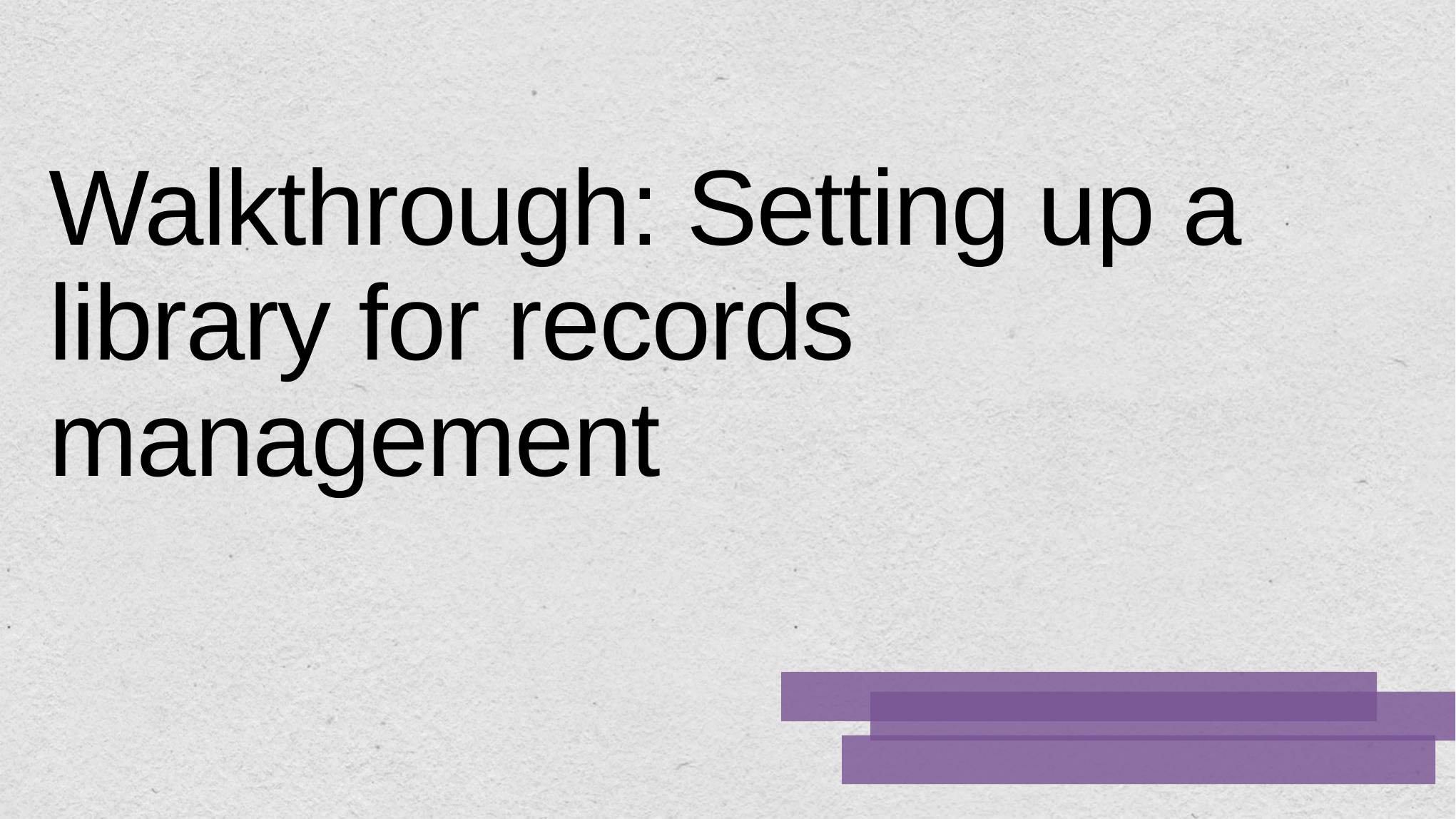

# Walkthrough: Setting up a library for records management